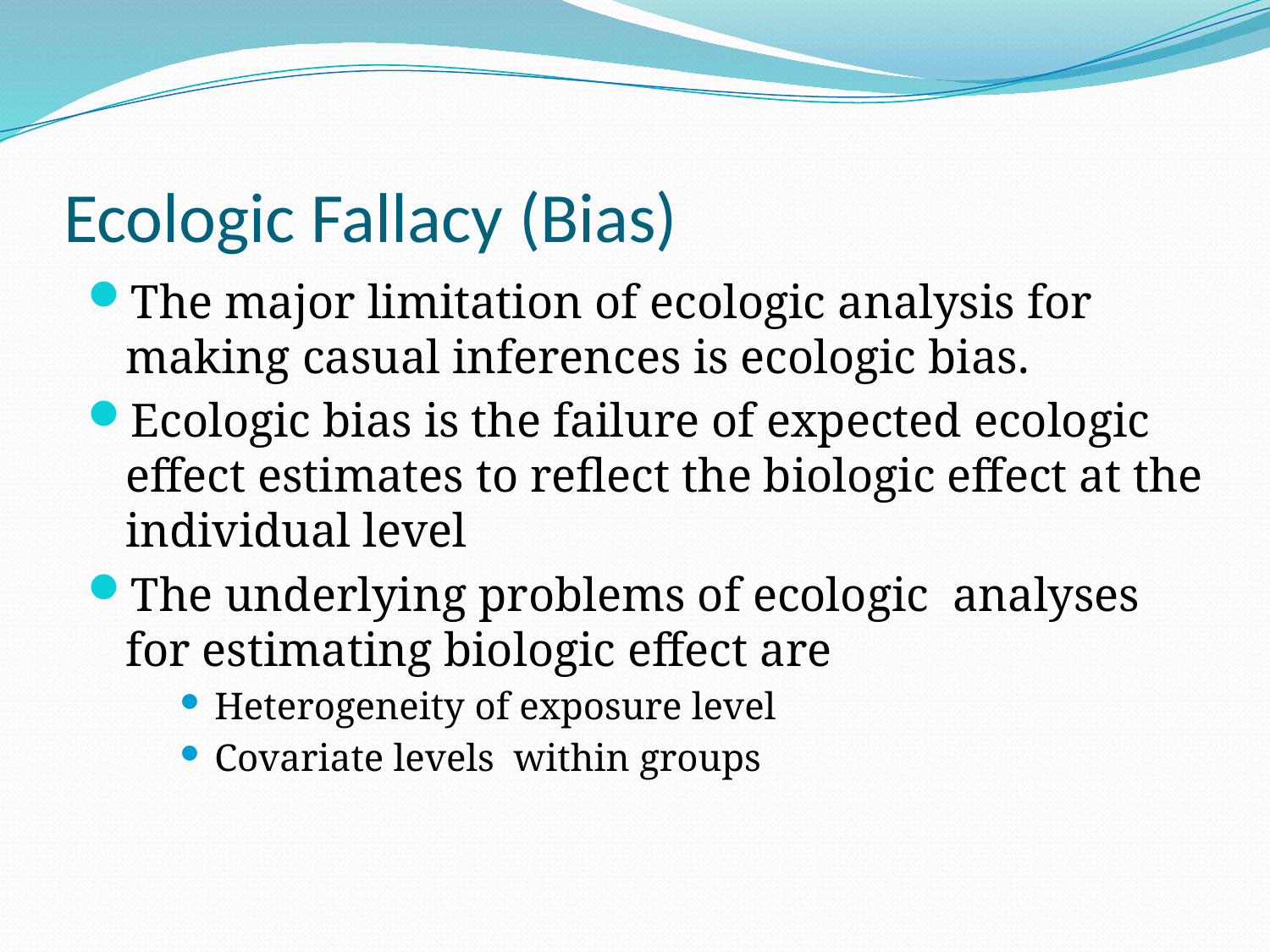

# Ecologic Fallacy (Bias)
The major limitation of ecologic analysis for making casual inferences is ecologic bias.
Ecologic bias is the failure of expected ecologic effect estimates to reflect the biologic effect at the individual level
The underlying problems of ecologic  analyses for estimating biologic effect are
Heterogeneity of exposure level
Covariate levels  within groups